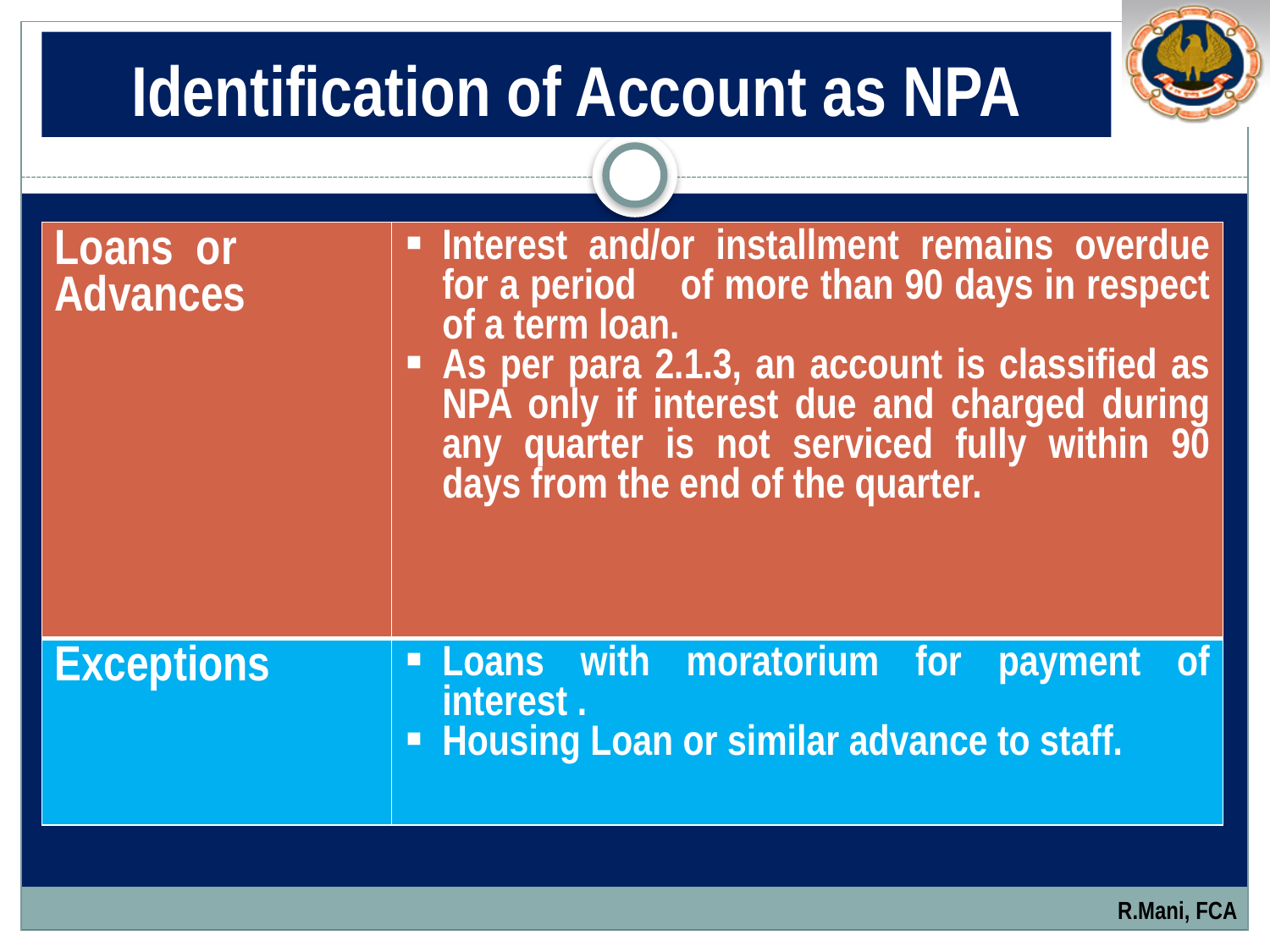

# Identification of Account as NPA
| Loans or Advances | Interest and/or installment remains overdue for a period of more than 90 days in respect of a term loan. As per para 2.1.3, an account is classified as NPA only if interest due and charged during any quarter is not serviced fully within 90 days from the end of the quarter. |
| --- | --- |
| Exceptions | Loans with moratorium for payment of interest . Housing Loan or similar advance to staff. |